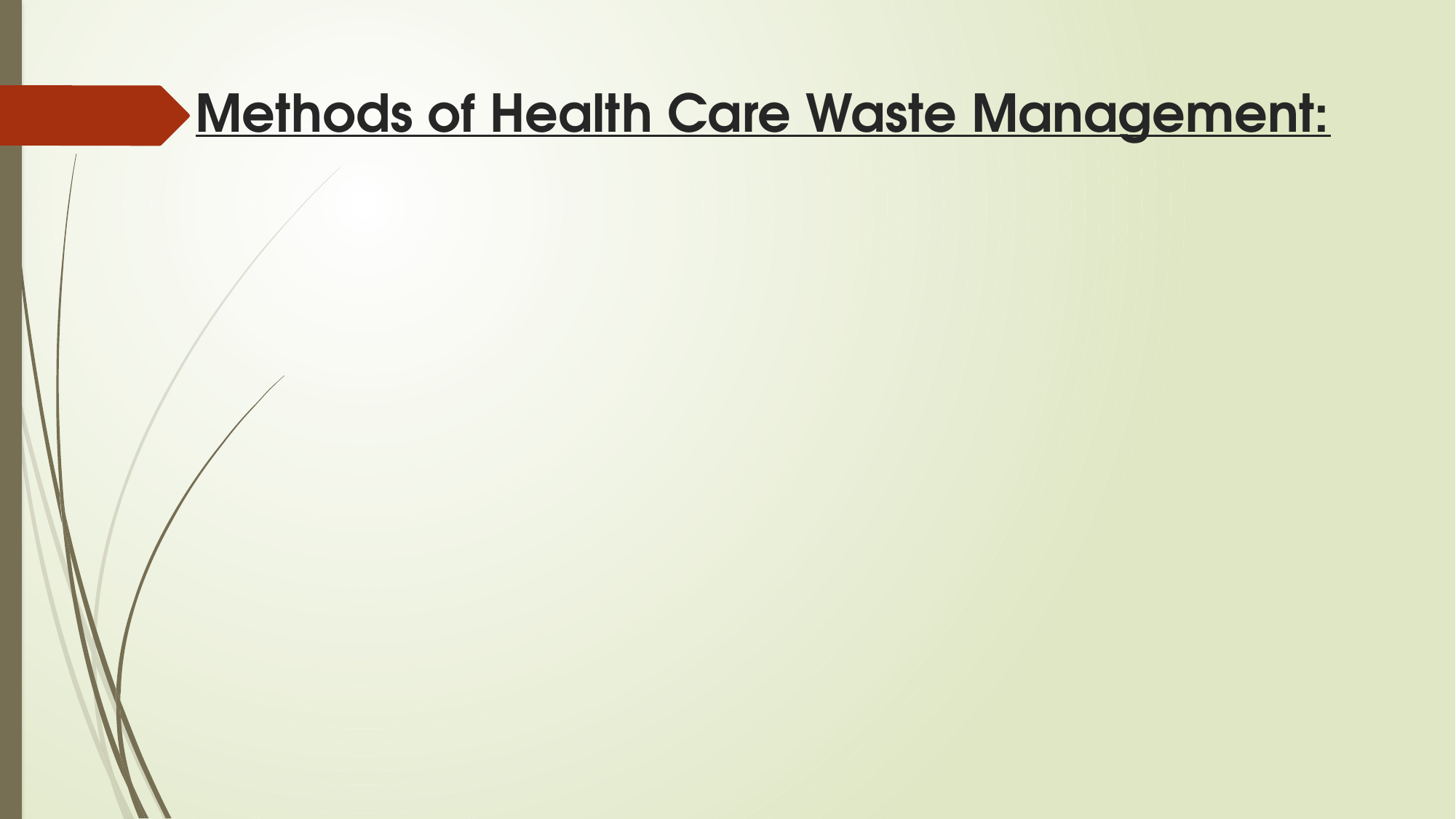

# Methods of Health Care Waste Management: